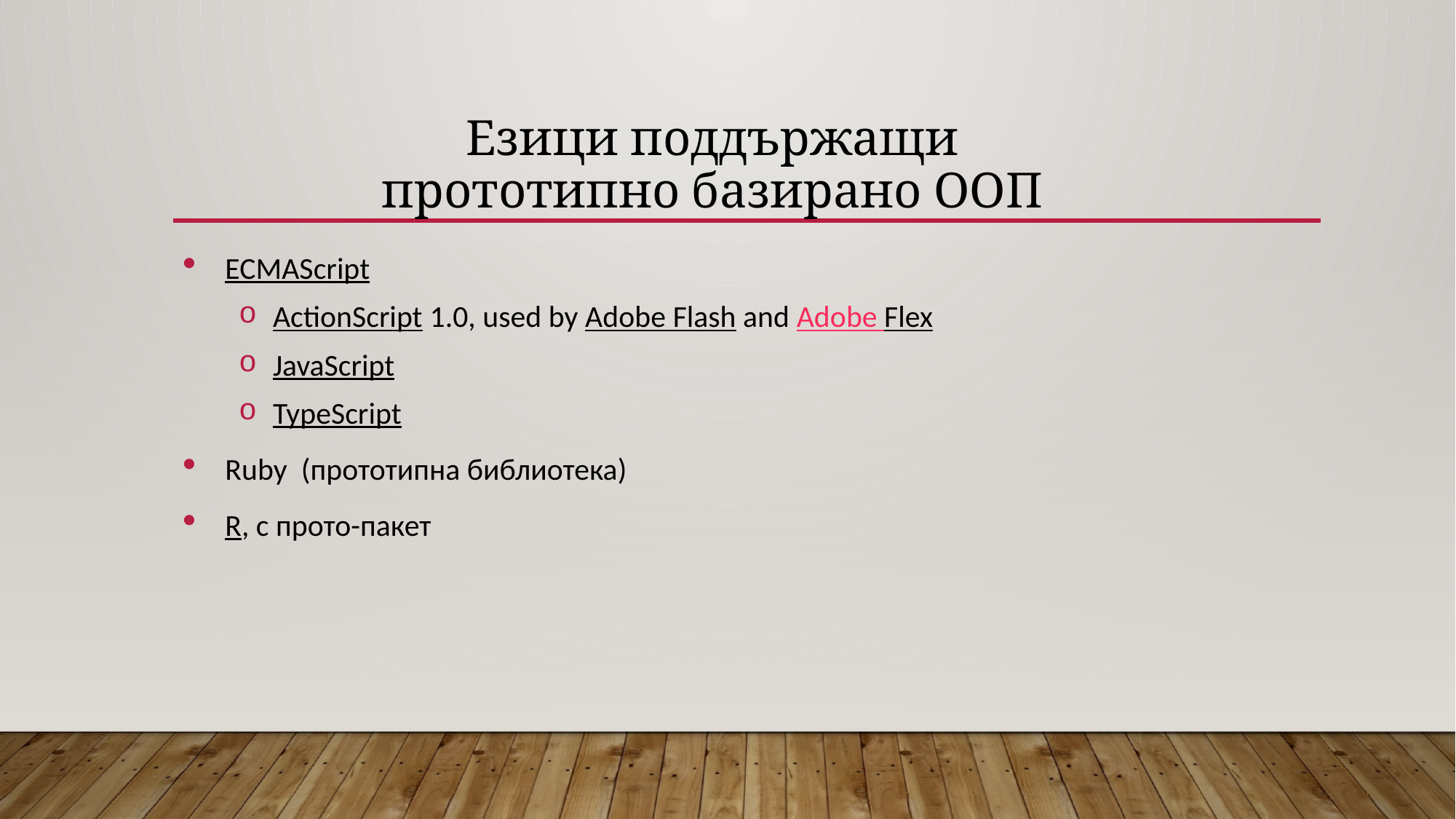

Езици поддържащи прототипно базирано ООП
ECMAScript
ActionScript 1.0, used by Adobe Flash and Adobe Flex
JavaScript
TypeScript
Ruby  (прототипна библиотека)
R, с прото-пакет